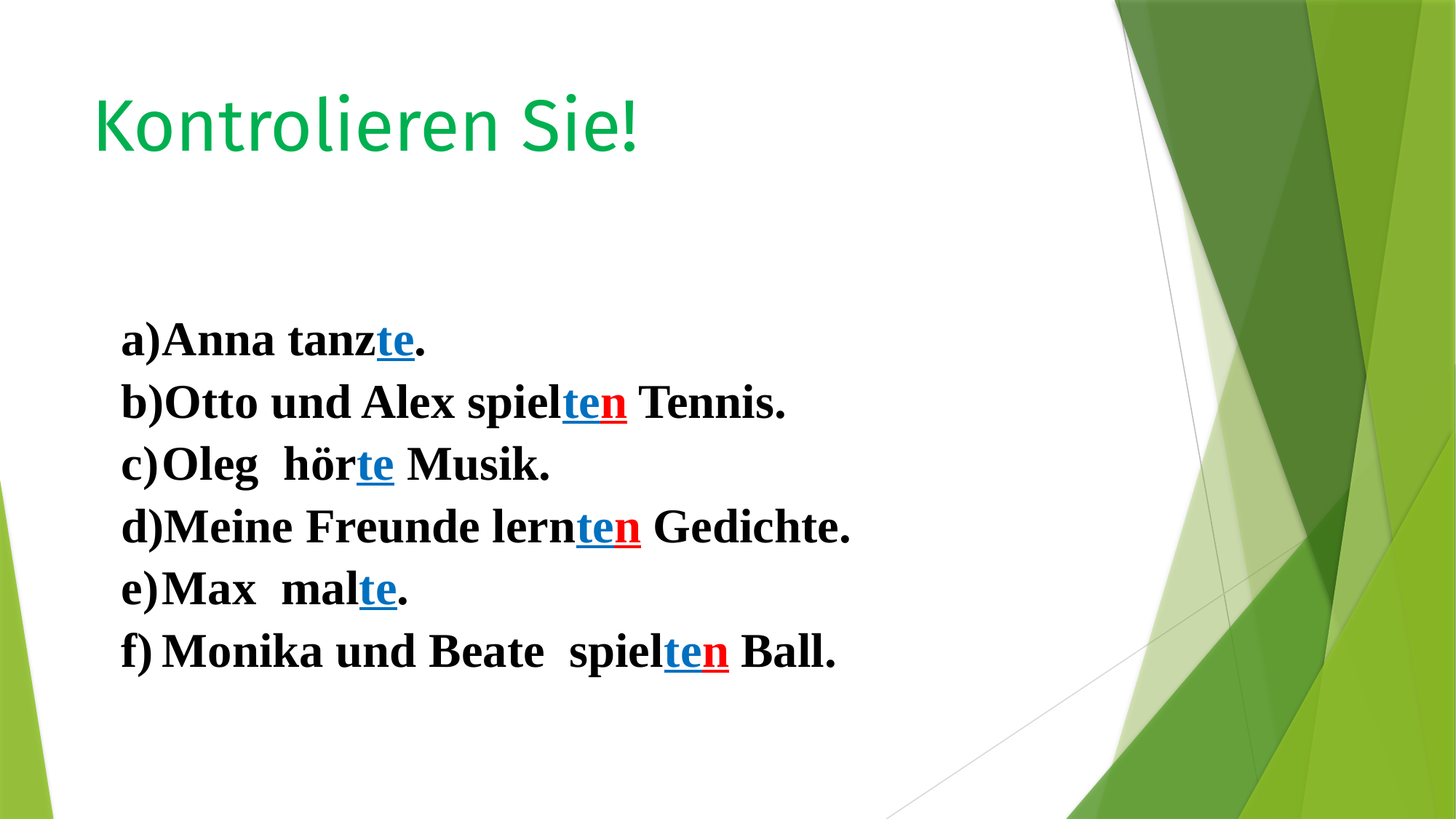

# Kontrolieren Sie!

Anna tanzte.
Otto und Alex spielten Tennis.
Oleg  hörte Musik.
Meine Freunde lernten Gedichte.
Max  malte.
Monika und Beate  spielten Ball.